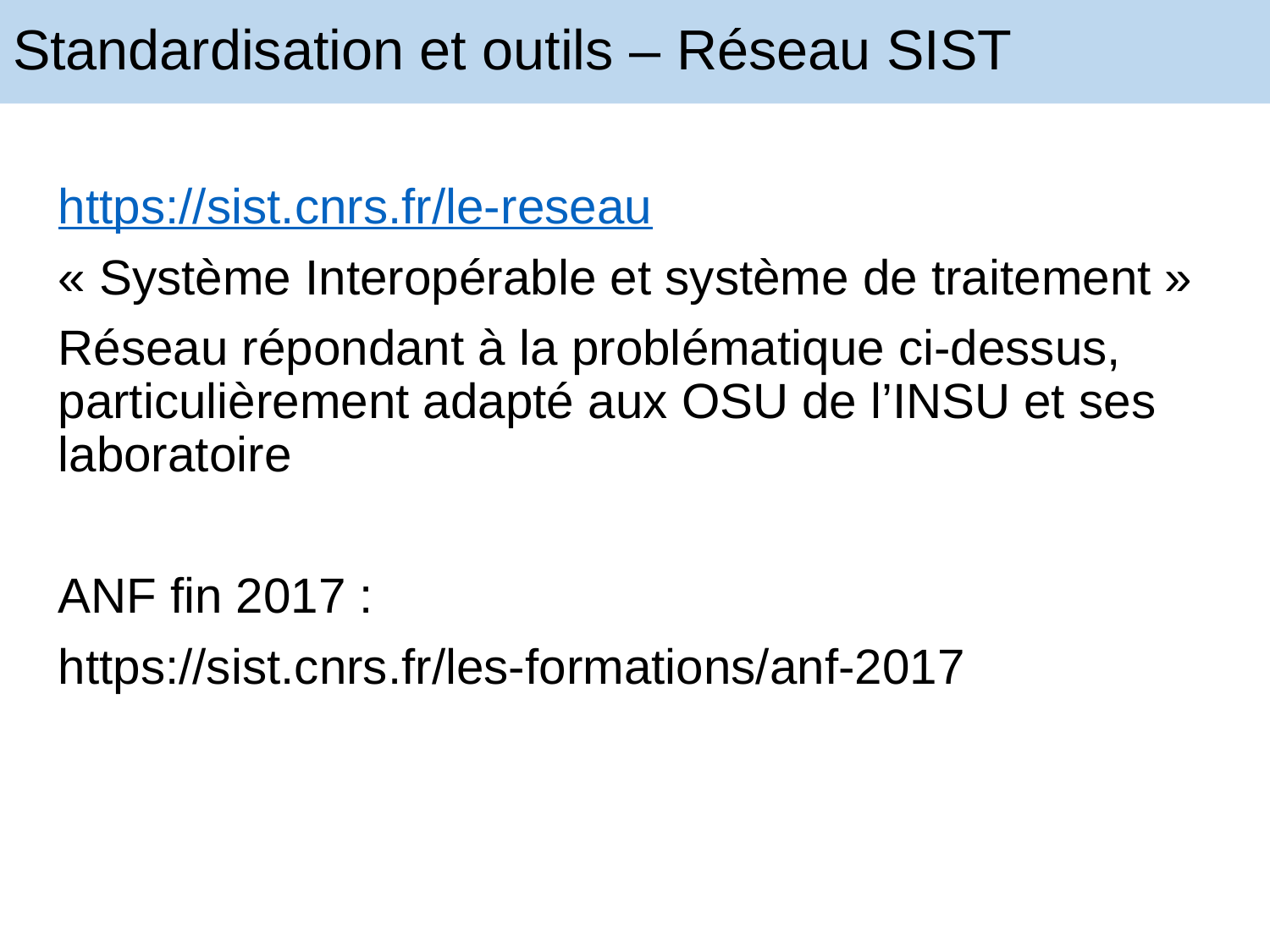

# Standardisation et outils – Réseau SIST
https://sist.cnrs.fr/le-reseau
« Système Interopérable et système de traitement »
Réseau répondant à la problématique ci-dessus, particulièrement adapté aux OSU de l’INSU et ses laboratoire

ANF fin 2017 :
https://sist.cnrs.fr/les-formations/anf-2017